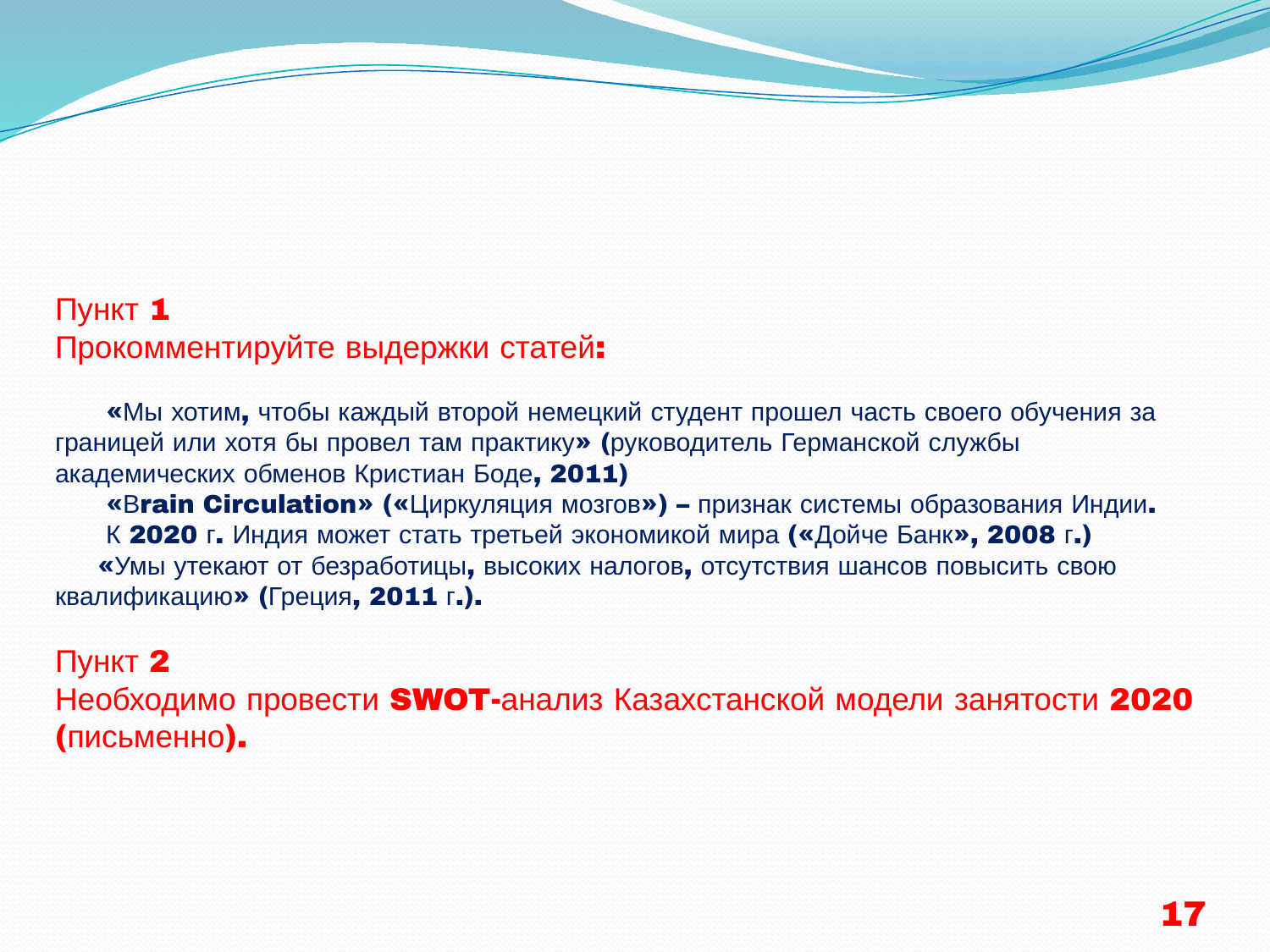

# Пункт 1 Прокомментируйте выдержки статей: «Мы хотим, чтобы каждый второй немецкий студент прошел часть своего обучения за границей или хотя бы провел там практику» (руководитель Германской службы академических обменов Кристиан Боде, 2011) «Вrain Circulation» («Циркуляция мозгов») – признак системы образования Индии. К 2020 г. Индия может стать третьей экономикой мира («Дойче Банк», 2008 г.) «Умы утекают от безработицы, высоких налогов, отсутствия шансов повысить свою квалификацию» (Греция, 2011 г.). Пункт 2 Необходимо провести SWOT-анализ Казахстанской модели занятости 2020 (письменно).

17